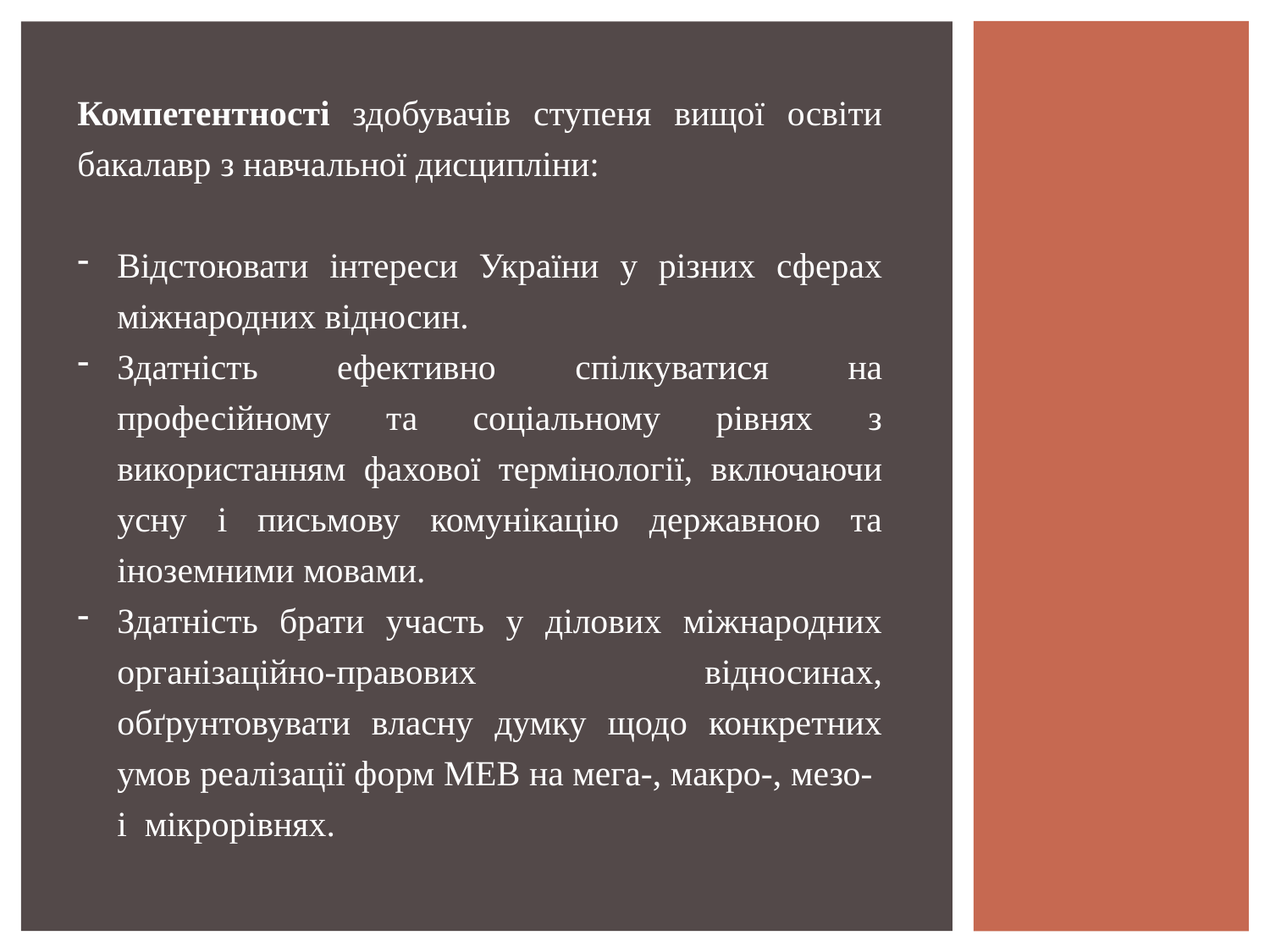

Компетентності здобувачів ступеня вищої освіти бакалавр з навчальної дисципліни:

Відстоювати інтереси України у різних сферах міжнародних відносин.
Здатність ефективно спілкуватися на професійному та соціальному рівнях з використанням фахової термінології, включаючи усну і письмову комунікацію державною та іноземними мовами.
Здатність брати участь у ділових міжнародних організаційно-правових відносинах, обґрунтовувати власну думку щодо конкретних умов реалізації форм МЕВ на мега-, макро-, мезо-  і  мікрорівнях.